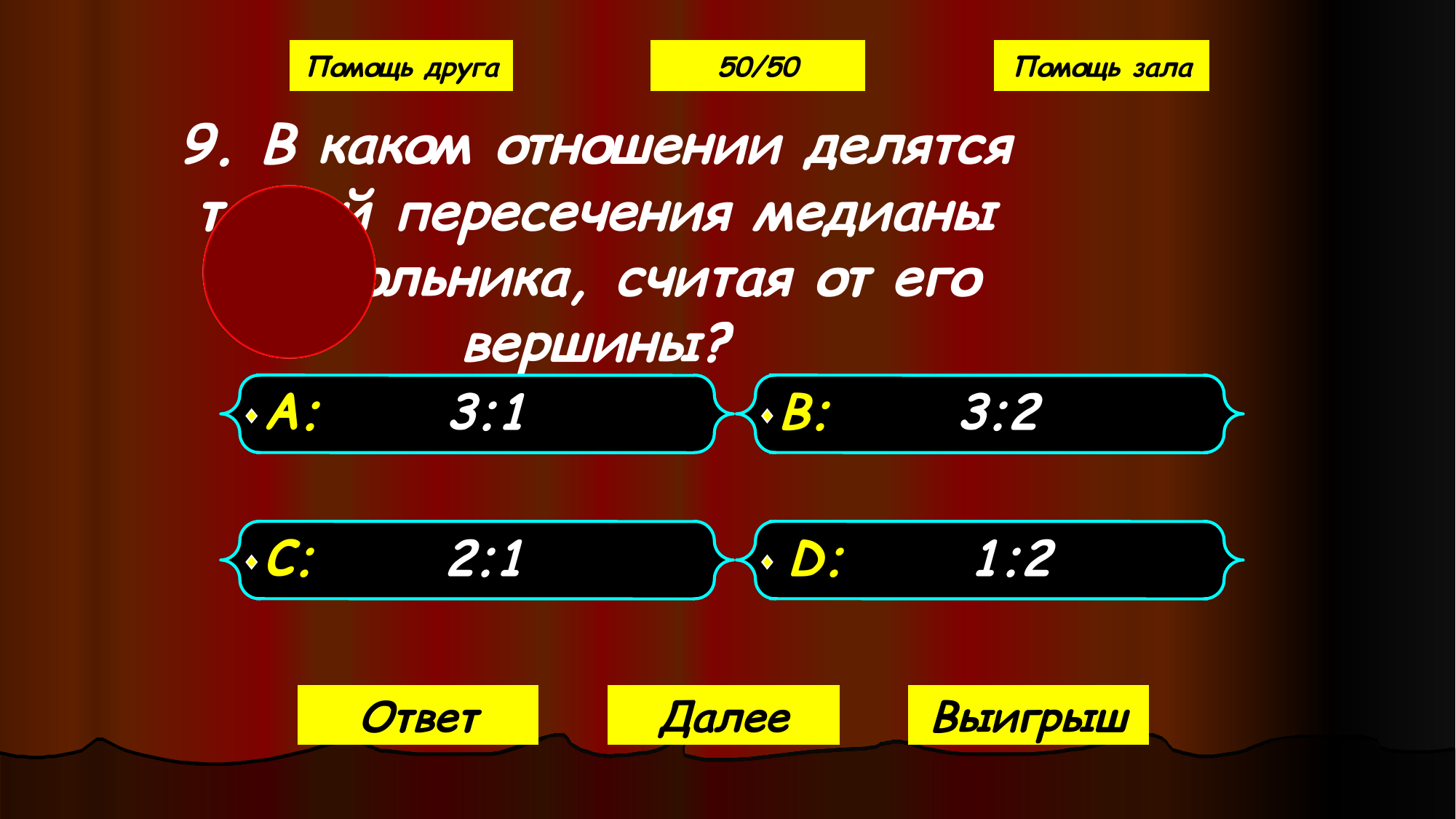

Помощь друга
50/50
Помощь зала
	9. В каком отношении делятся точкой пересечения медианы треугольника, считая от его вершины?

А:      3:1
В:      3:2

С:           2:1

D:      1:2

Ответ
Далее
Выигрыш